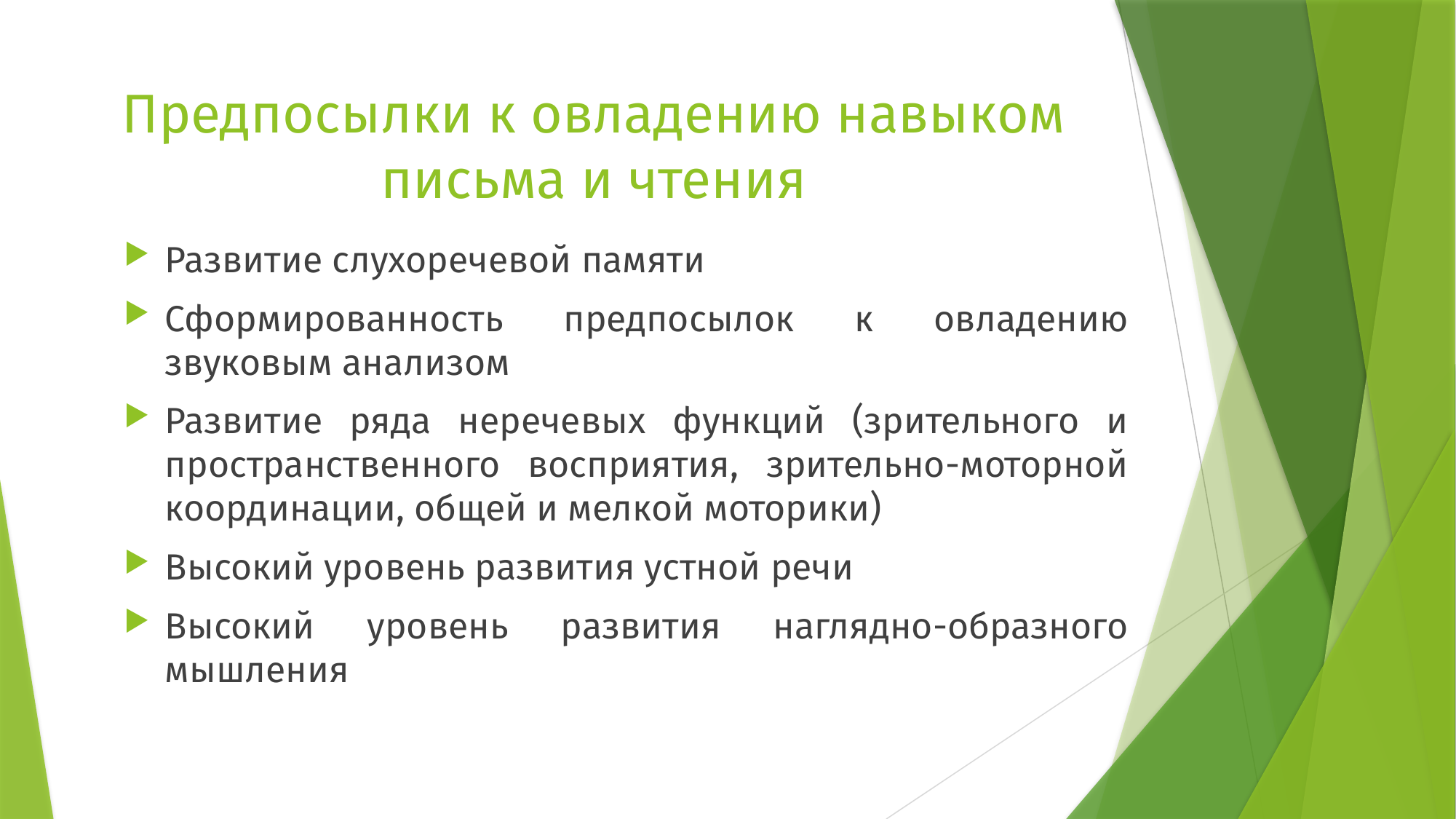

# Предпосылки к овладению навыком письма и чтения
Развитие слухоречевой памяти
Сформированность предпосылок к овладению звуковым анализом
Развитие ряда неречевых функций (зрительного и пространственного восприятия, зрительно-моторной координации, общей и мелкой моторики)
Высокий уровень развития устной речи
Высокий уровень развития наглядно-образного мышления